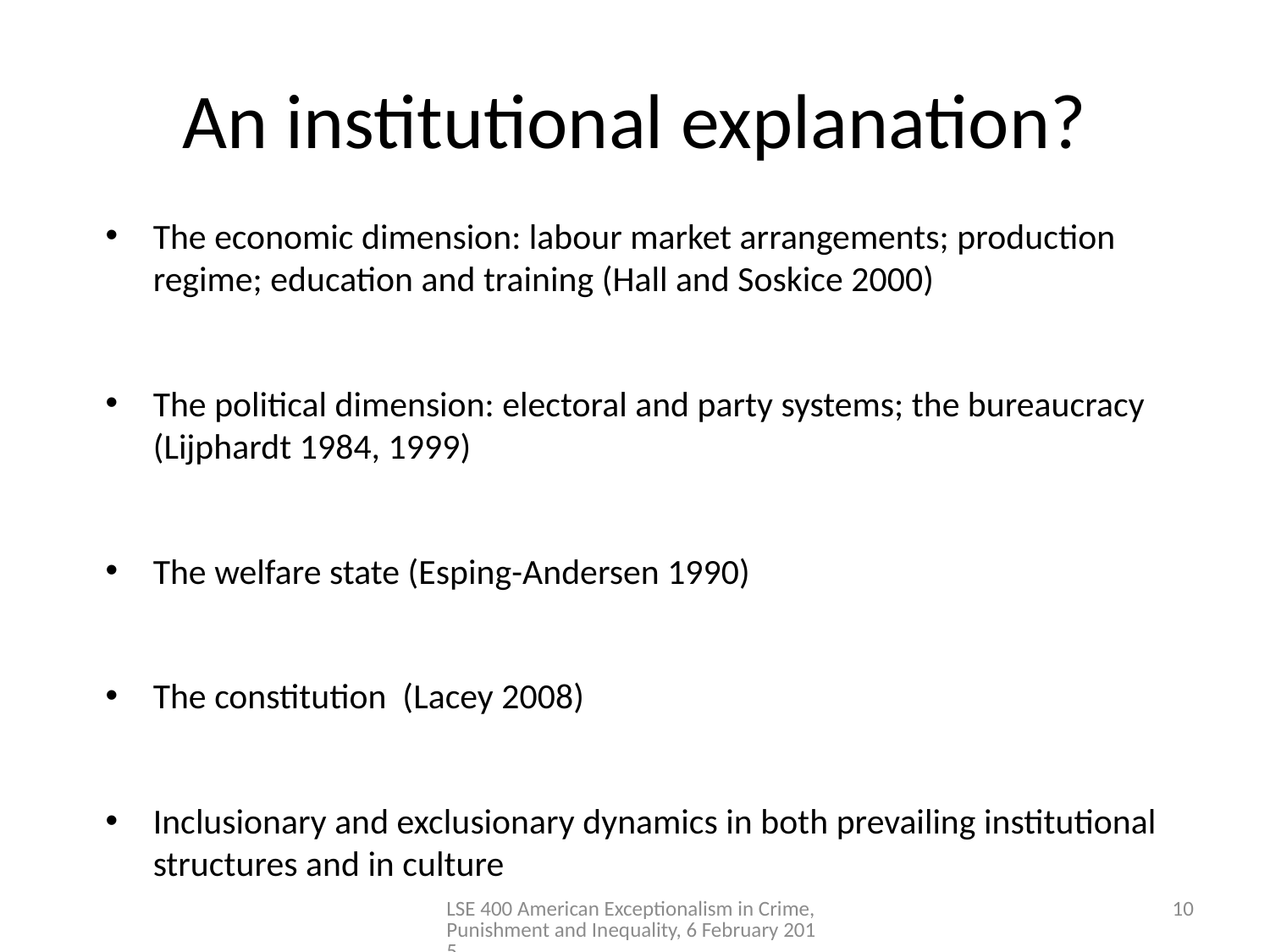

# An institutional explanation?
The economic dimension: labour market arrangements; production regime; education and training (Hall and Soskice 2000)

The political dimension: electoral and party systems; the bureaucracy (Lijphardt 1984, 1999)

The welfare state (Esping-Andersen 1990)

The constitution  (Lacey 2008)

Inclusionary and exclusionary dynamics in both prevailing institutional structures and in culture
LSE 400 American Exceptionalism in Crime, Punishment and Inequality, 6 February 2015
10